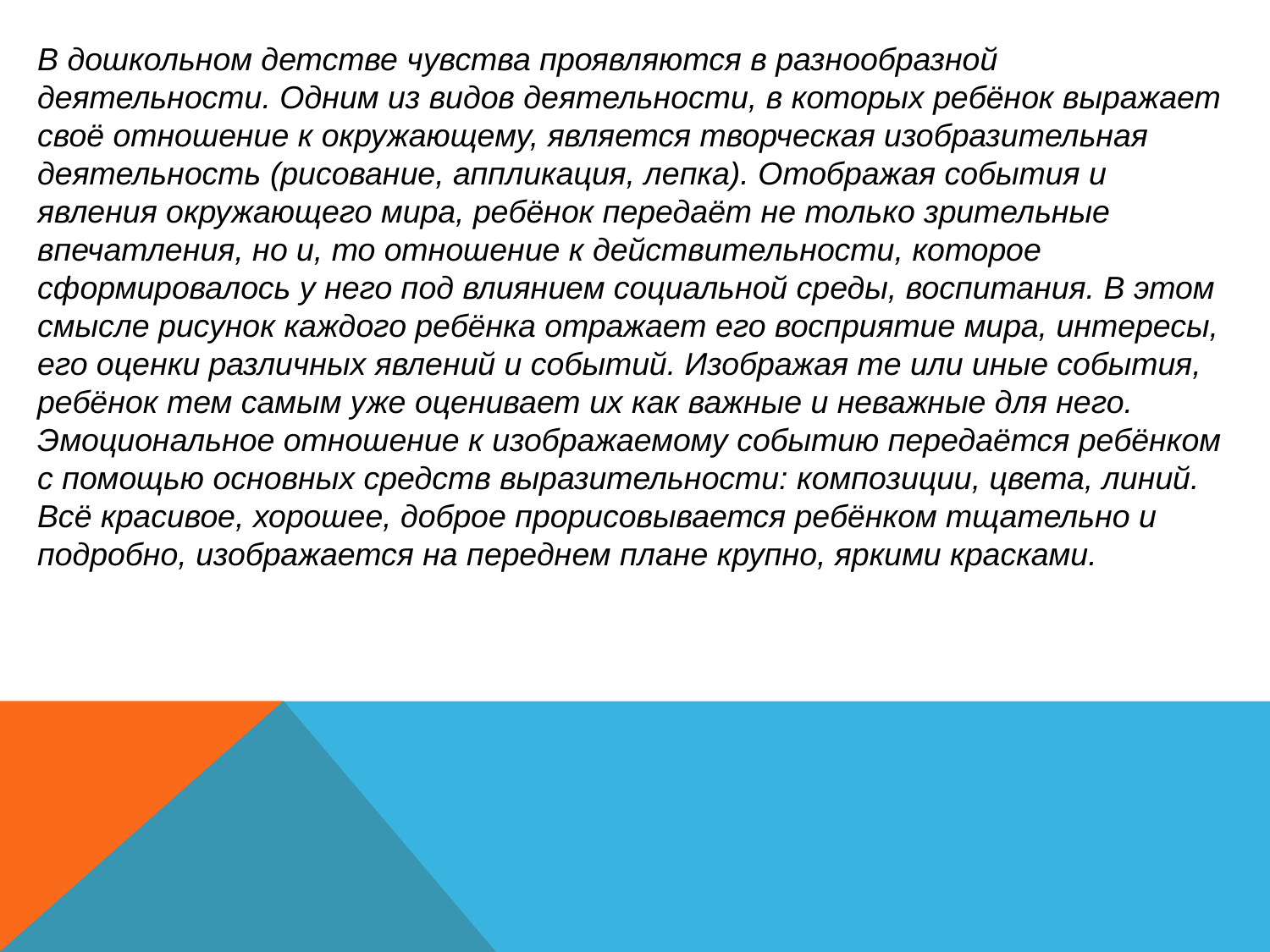

В дошкольном детстве чувства проявляются в разнообразной деятельности. Одним из видов деятельности, в которых ребёнок выражает своё отношение к окружающему, является творческая изобразительная деятельность (рисование, аппликация, лепка). Отображая события и явления окружающего мира, ребёнок передаёт не только зрительные впечатления, но и, то отношение к действительности, которое сформировалось у него под влиянием социальной среды, воспитания. В этом смысле рисунок каждого ребёнка отражает его восприятие мира, интересы, его оценки различных явлений и событий. Изображая те или иные события, ребёнок тем самым уже оценивает их как важные и неважные для него. Эмоциональное отношение к изображаемому событию передаётся ребёнком с помощью основных средств выразительности: композиции, цвета, линий. Всё красивое, хорошее, доброе прорисовывается ребёнком тщательно и подробно, изображается на переднем плане крупно, яркими красками.